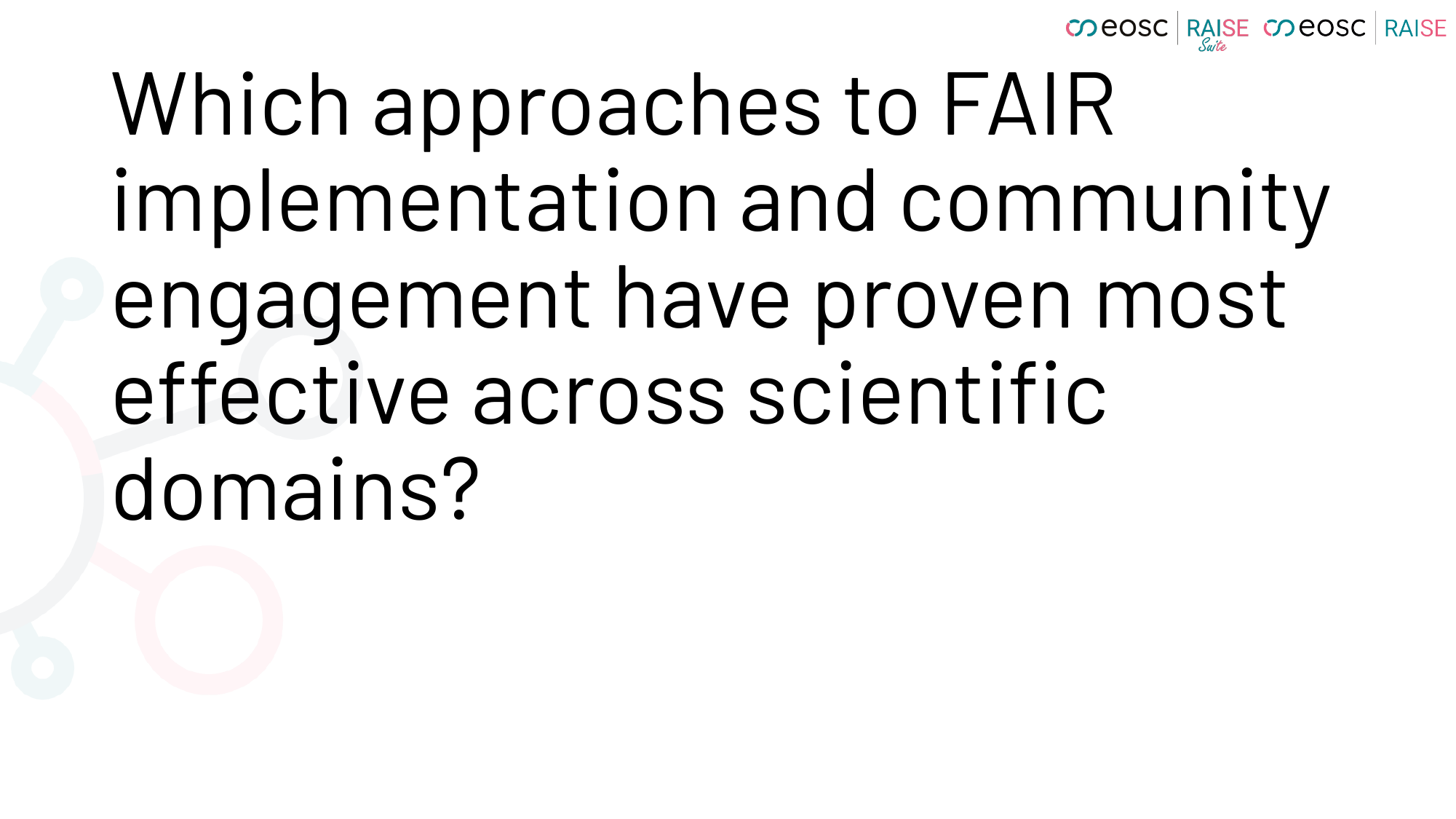

# Which approaches to FAIR implementation and community engagement have proven most effective across scientific domains?